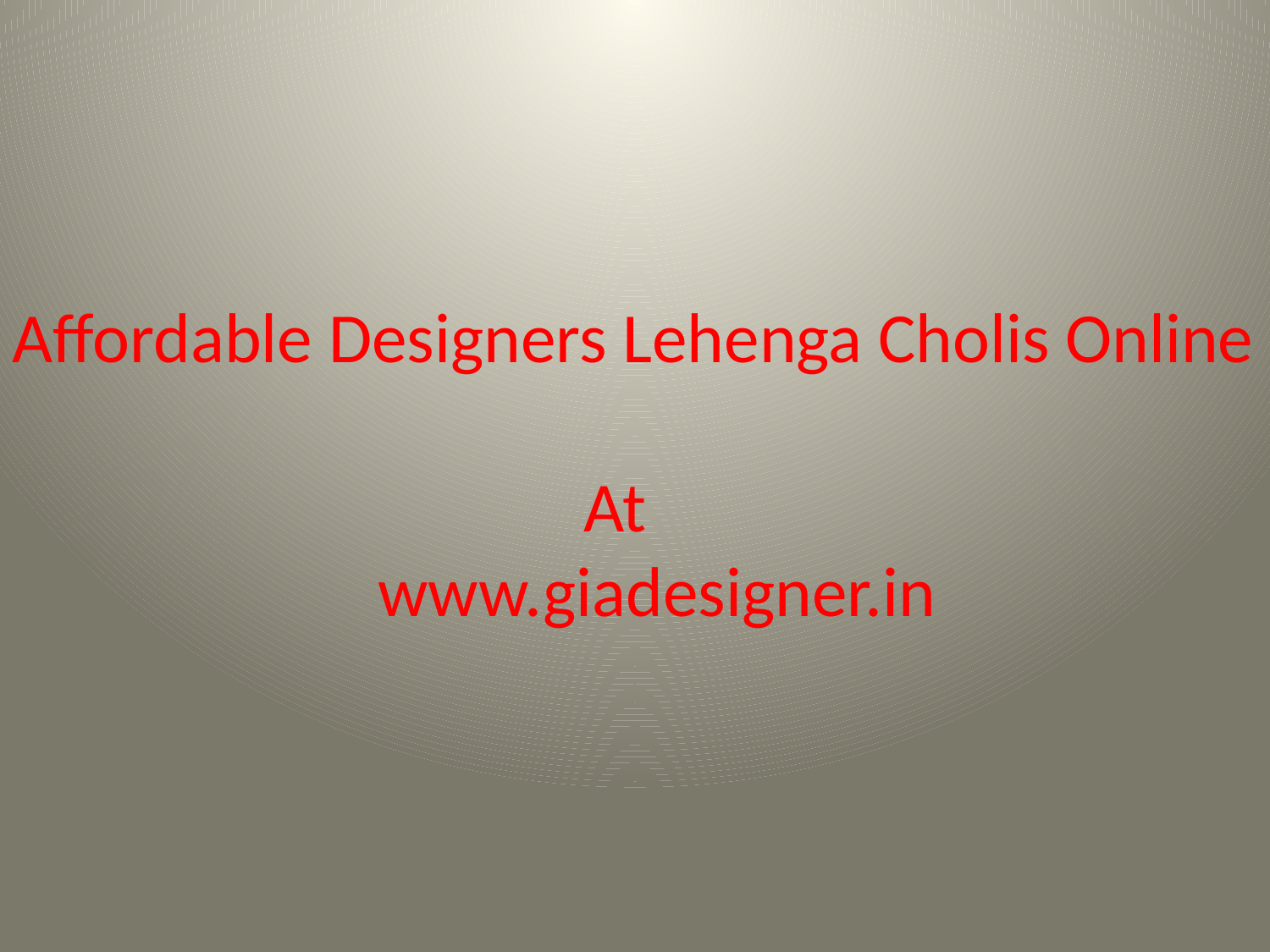

Affordable Designers Lehenga Cholis Online
                                    At
                       www.giadesigner.in